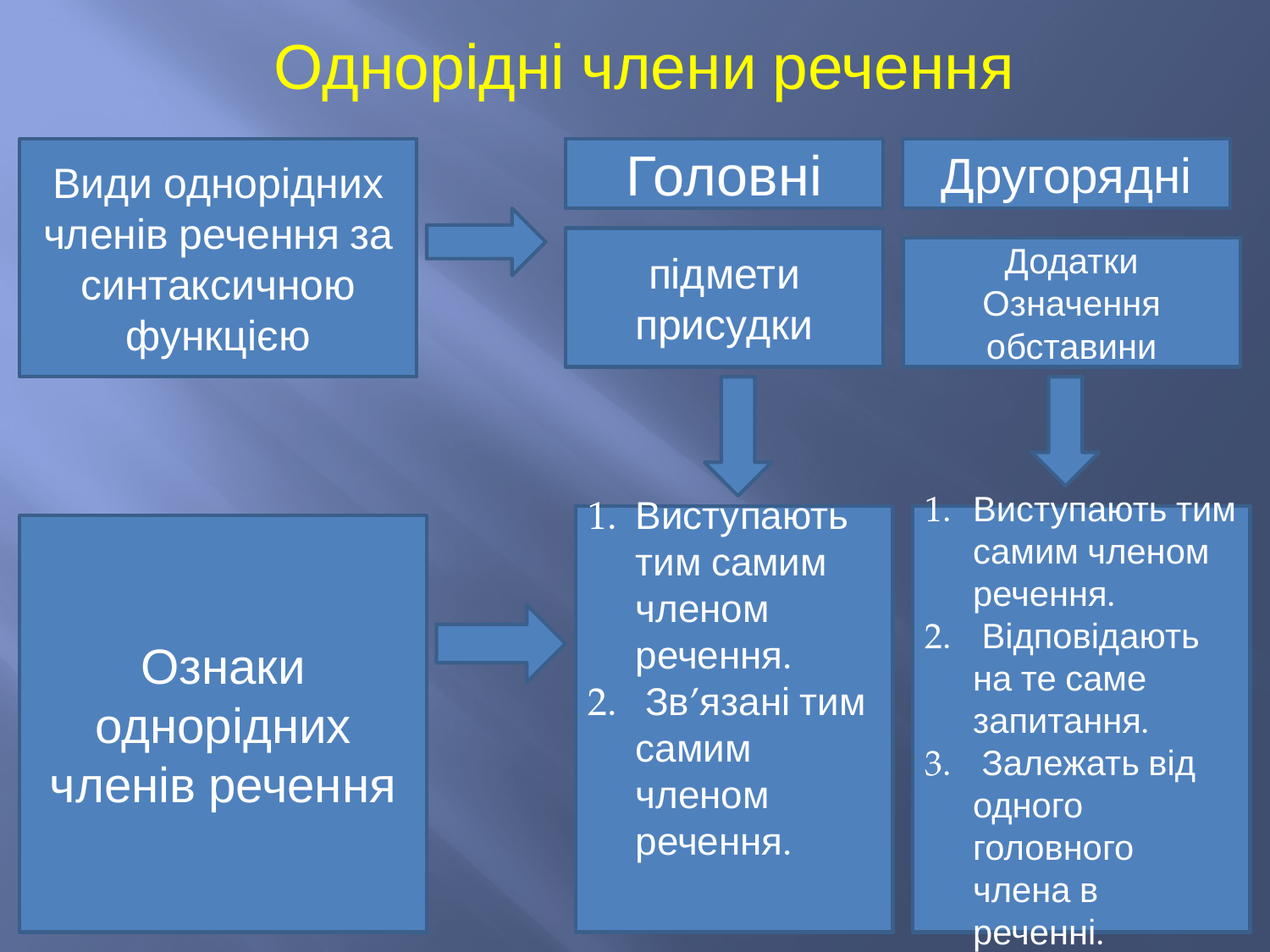

#
Однорідні члени речення
Види однорідних членів речення за синтаксичною функцією
Головні
Другорядні

підмети
присудки
Додатки
Означення
обставини

Виступають тим самим членом речення.
 Зв’язані тим самим членом речення.

Виступають тим самим членом речення.
 Відповідають на те саме запитання.
 Залежать від одного головного члена в реченні.
Ознаки однорідних членів речення